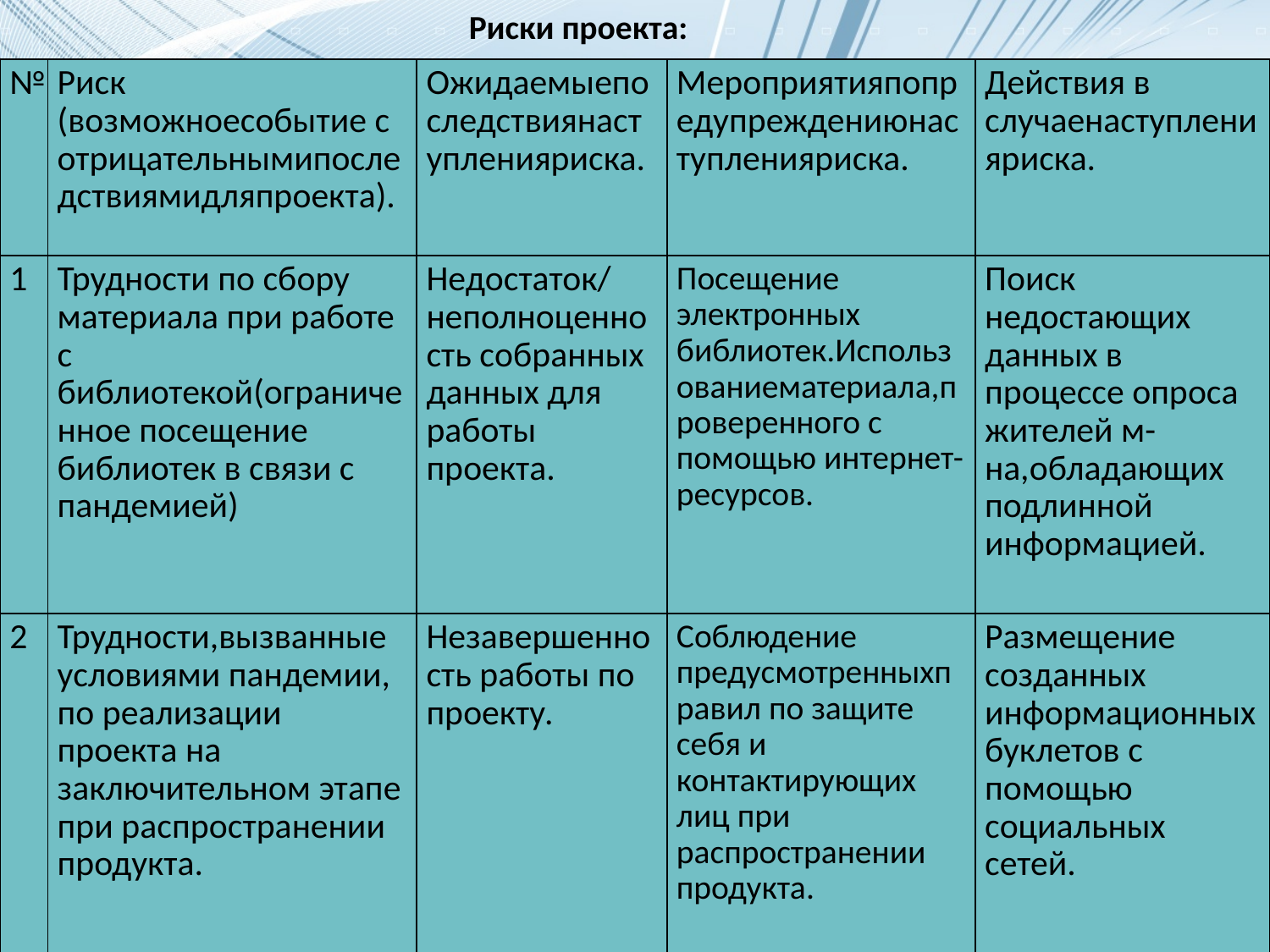

Риски проекта:

| № | Риск (возможноесобытие с отрицательнымипоследствиямидляпроекта). | Ожидаемыепоследствиянаступленияриска. | Мероприятияпопредупреждениюнаступленияриска. | Действия в случаенаступленияриска. |
| --- | --- | --- | --- | --- |
| 1 | Трудности по сбору материала при работе с библиотекой(ограниченное посещение библиотек в связи с пандемией) | Недостаток/ неполноценность собранных данных для работы проекта. | Посещение электронных библиотек.Использованиематериала,проверенного с помощью интернет-ресурсов. | Поиск недостающих данных в процессе опроса жителей м-на,обладающих подлинной информацией. |
| 2 | Трудности,вызванные условиями пандемии, по реализации проекта на заключительном этапе при распространении продукта. | Незавершенность работы по проекту. | Соблюдение предусмотренныхправил по защите себя и контактирующих лиц при распространении продукта. | Размещение созданных информационныхбуклетов с помощью социальных сетей. |